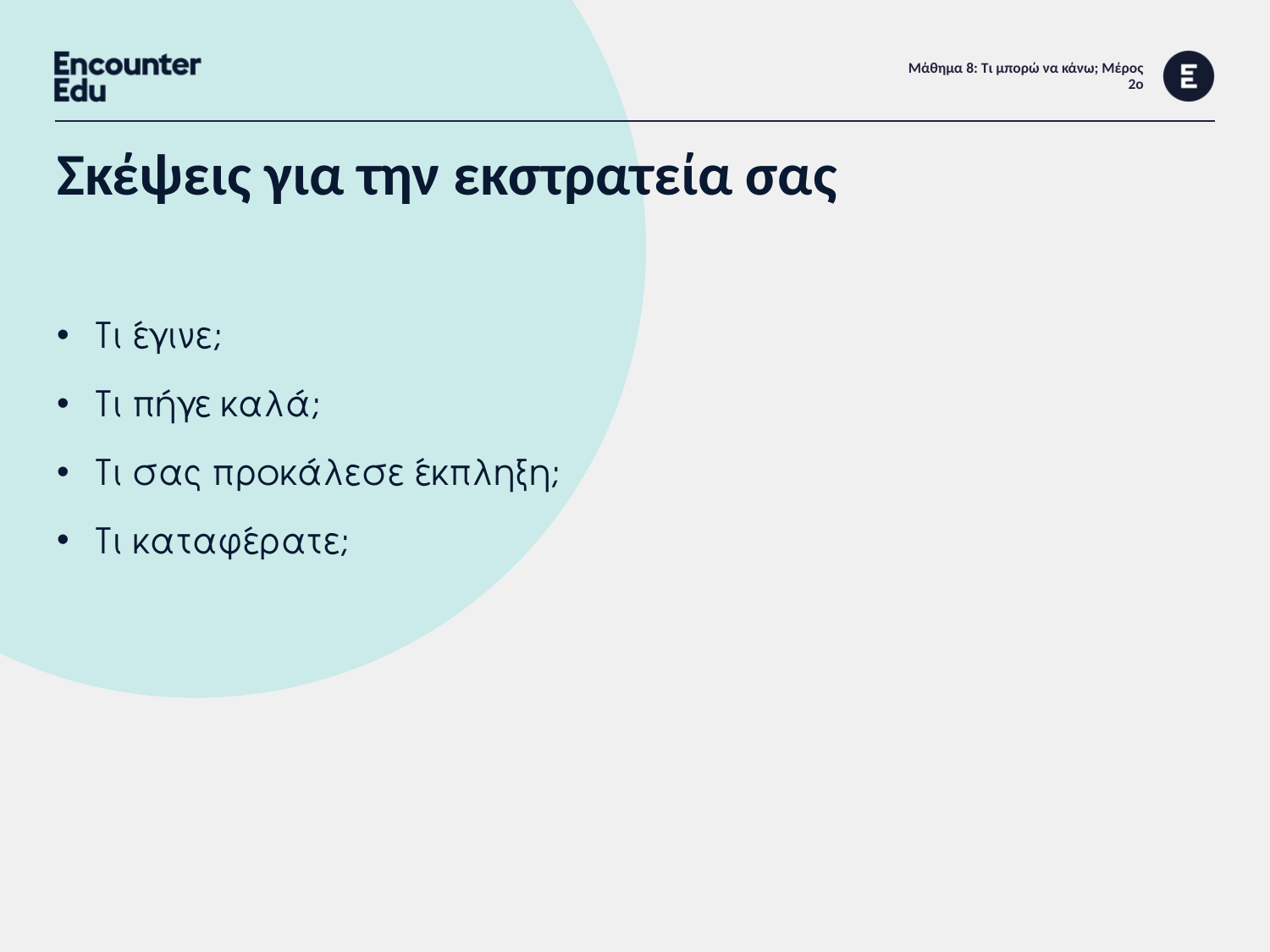

# Μάθημα 8: Τι μπορώ να κάνω; Μέρος 2ο
Σκέψεις για την εκστρατεία σας
Τι έγινε;
Τι πήγε καλά;
Τι σας προκάλεσε έκπληξη;
Τι καταφέρατε;